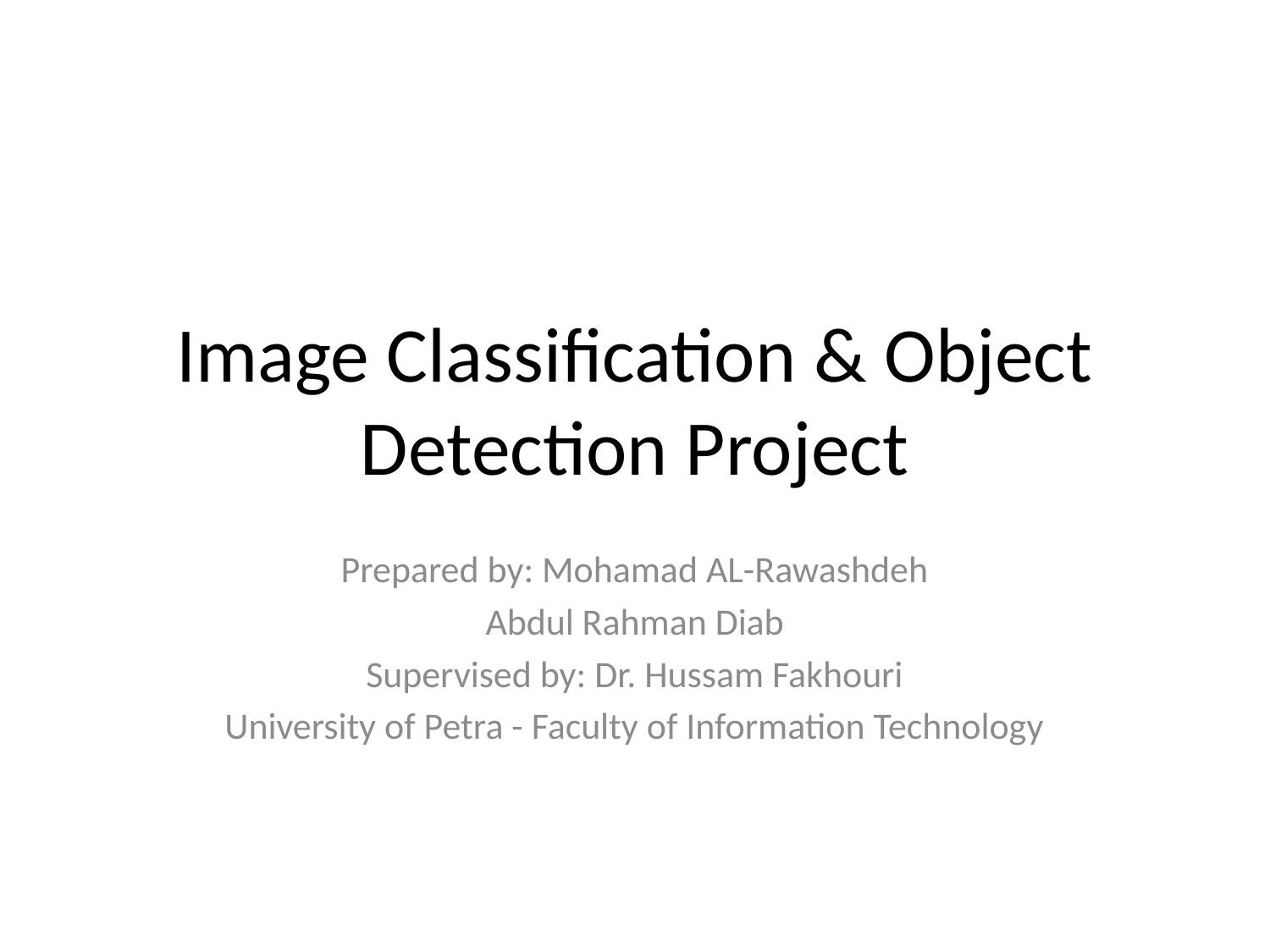

# Image Classification & Object Detection Project
Prepared by: Mohamad AL-Rawashdeh
Abdul Rahman Diab
Supervised by: Dr. Hussam Fakhouri
University of Petra - Faculty of Information Technology